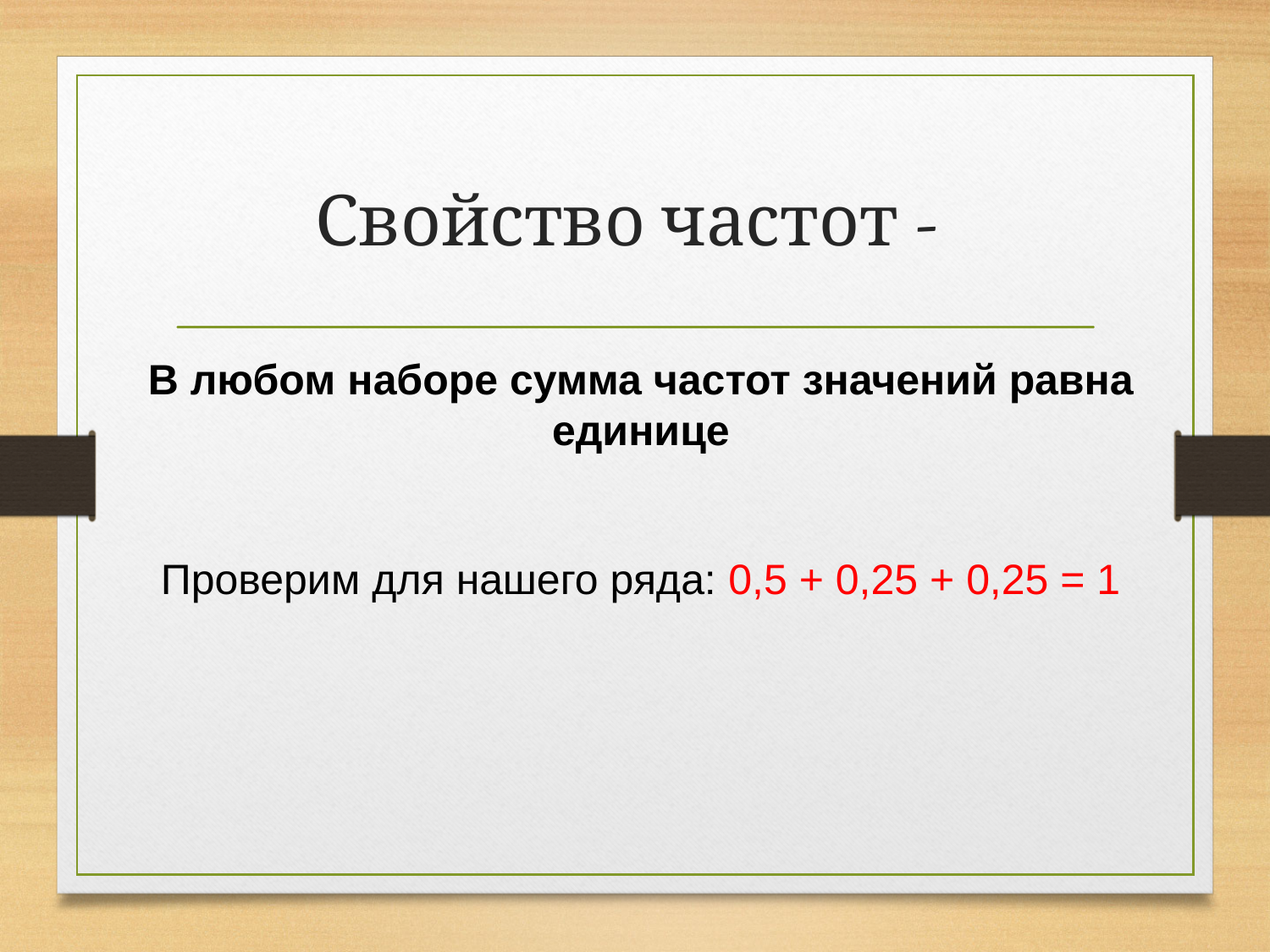

# Свойство частот -
В любом наборе сумма частот значений равна единице
Проверим для нашего ряда: 0,5 + 0,25 + 0,25 = 1